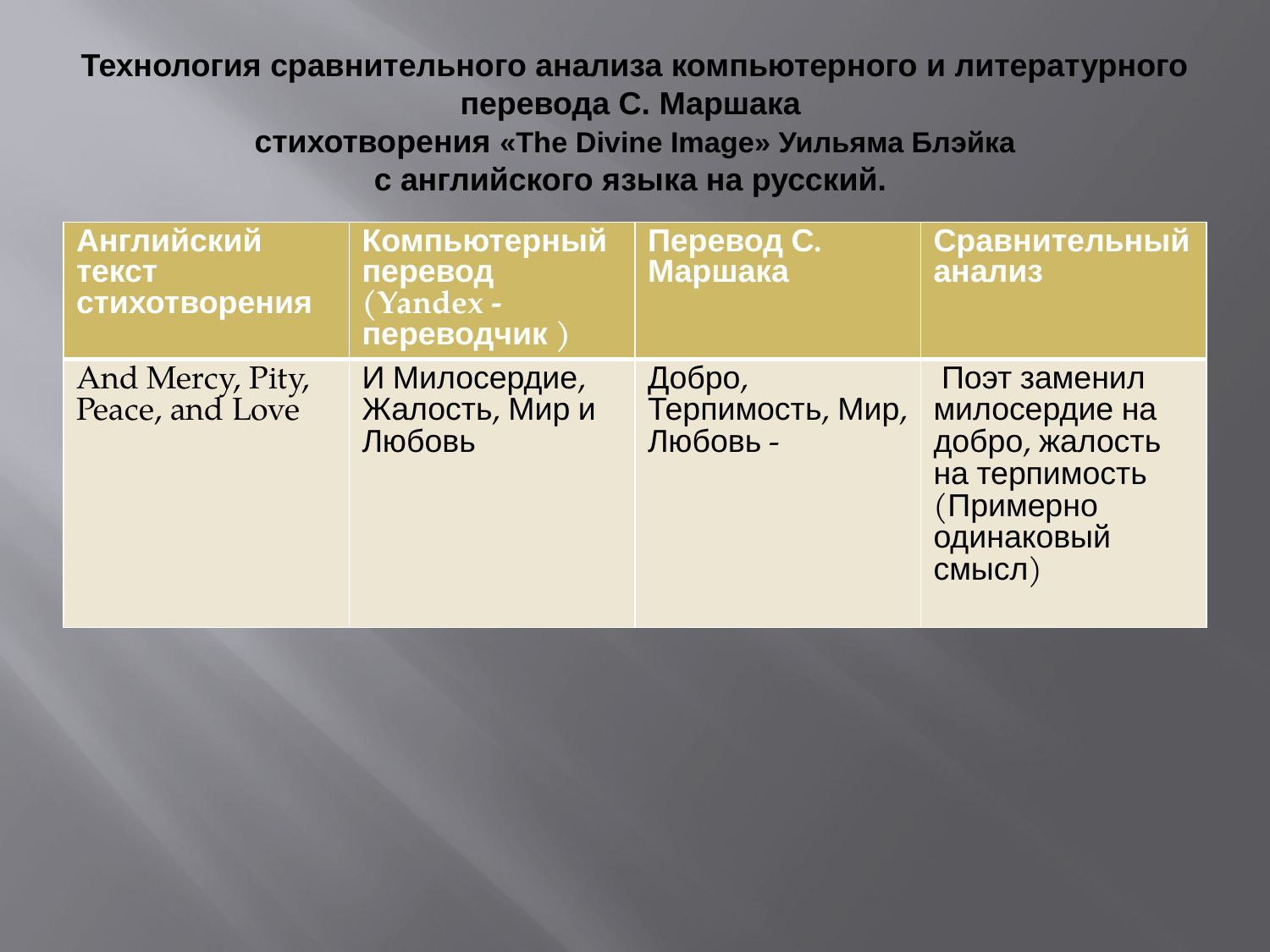

# Технология сравнительного анализа компьютерного и литературного перевода С. Маршака стихотворения «The Divine Image» Уильяма Блэйка с английского языка на русский.
| Английский текст стихотворения | Компьютерный перевод (Yandex - переводчик ) | Перевод С. Маршака | Сравнительный анализ |
| --- | --- | --- | --- |
| And Mercy, Pity, Peace, and Love | И Милосердие, Жалость, Мир и Любовь | Добро, Терпимость, Мир, Любовь - | Поэт заменил милосердие на добро, жалость на терпимость (Примерно одинаковый смысл) |